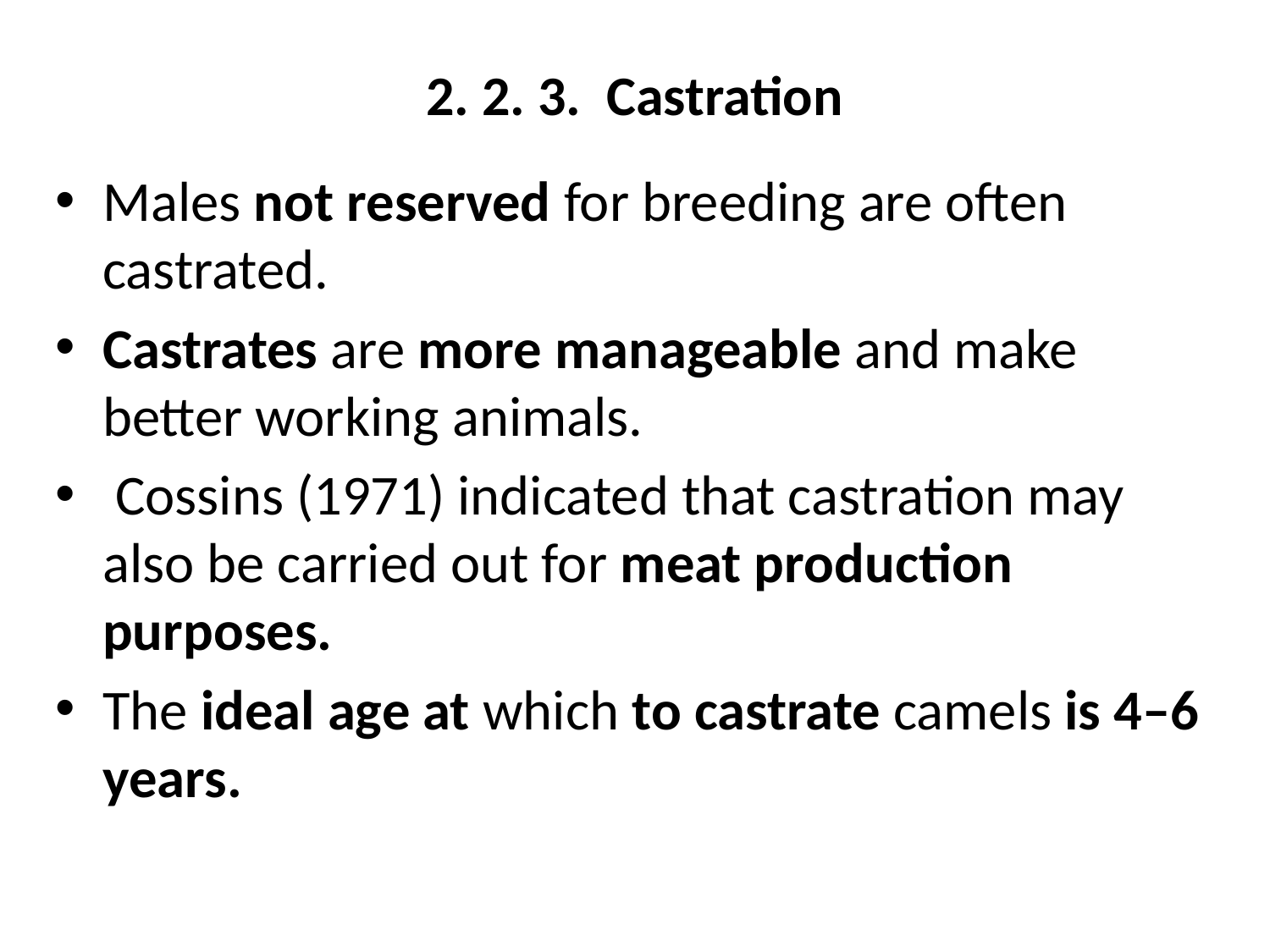

# 2. 2. 3.  Castration
Males not reserved for breeding are often castrated.
Castrates are more manageable and make better working animals.
 Cossins (1971) indicated that castration may also be carried out for meat production purposes.
The ideal age at which to castrate camels is 4–6 years.